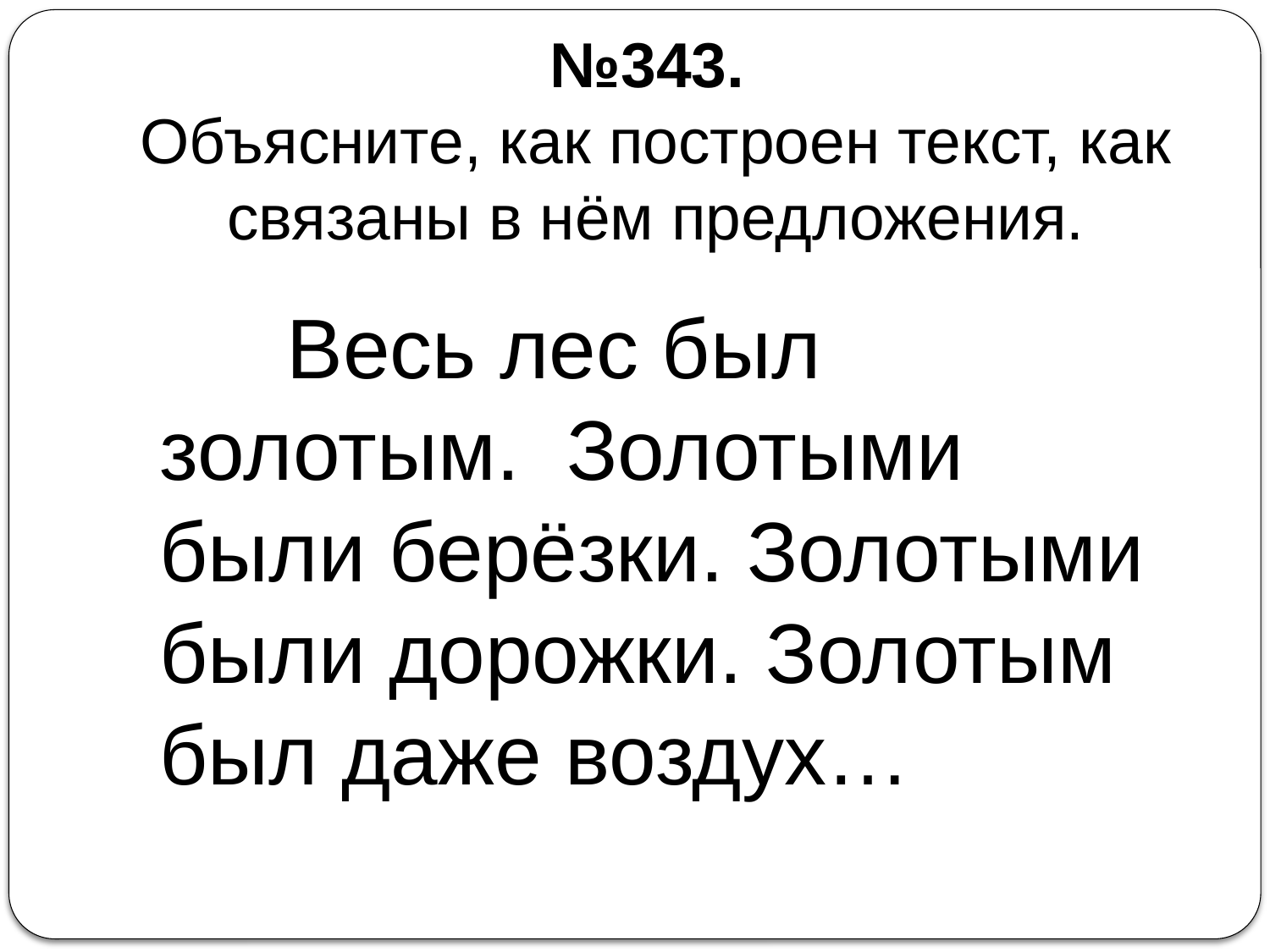

№343.
Объясните, как построен текст, как связаны в нём предложения.
		Весь лес был золотым.  Золотыми были берёзки. Золотыми были дорожки. Золотым был даже воздух…